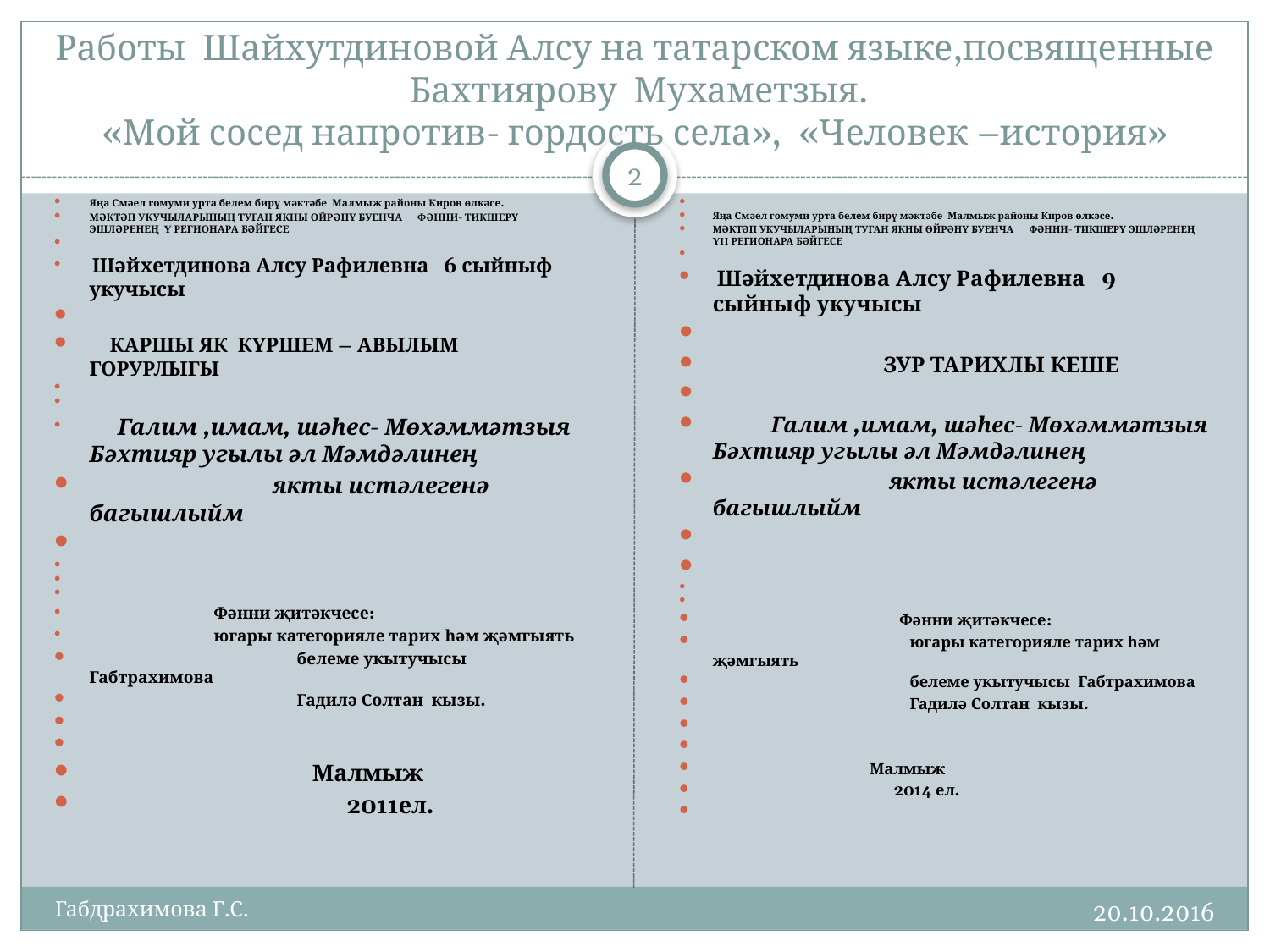

# Работы  Шайхутдиновой Алсу на татарском языке,посвященные  Бахтиярову  Мухаметзыя. «Мой сосед напротив- гордость села»,  «Человек –история»
2
Яңа Смәел гомуми урта белем бирү мәктәбе  Малмыж районы Киров өлкәсе.
МӘКТӘП УКУЧЫЛАРЫНЫҢ ТУГАН ЯКНЫ ӨЙРӘНҮ БУЕНЧА      ФӘННИ- ТИКШЕРҮ ЭШЛӘРЕНЕҢ  Y РЕГИОНАРА БӘЙГЕСЕ

 Шәйхетдинова Алсу Рафилевна   6 сыйныф укучысы

    КАРШЫ ЯК  КҮРШЕМ – АВЫЛЫМ  ГОРУРЛЫГЫ

           Галим ,имам, шәһес- Мөхәммәтзыя Бәхтияр угылы әл Мәмдәлинең
                                якты истәлегенә багышлыйм

                                                 Фәнни җитәкчесе:
                                                 югары категорияле тарих һәм җәмгыять
                                                 белеме укытучысы  Габтрахимова
                                                 Гадилә Солтан  кызы.

                                       Малмыж
                                             2011ел.

Яңа Смәел гомуми урта белем бирү мәктәбе  Малмыж районы Киров өлкәсе.
МӘКТӘП УКУЧЫЛАРЫНЫҢ ТУГАН ЯКНЫ ӨЙРӘНҮ БУЕНЧА      ФӘННИ- ТИКШЕРҮ ЭШЛӘРЕНЕҢ  YII РЕГИОНАРА БӘЙГЕСЕ

 Шәйхетдинова Алсу Рафилевна   9 сыйныф укучысы

                               ЗУР ТАРИХЛЫ КЕШЕ

           Галим ,имам, шәһес- Мөхәммәтзыя Бәхтияр угылы әл Мәмдәлинең
                                якты истәлегенә багышлыйм

                                                 Фәнни җитәкчесе:
                                                 югары категорияле тарих һәм    җәмгыять
                                                 белеме укытучысы  Габтрахимова
                                                 Гадилә Солтан  кызы.

                                       Малмыж
                                             2014 ел.

20.10.2016
Габдрахимова Г.С.